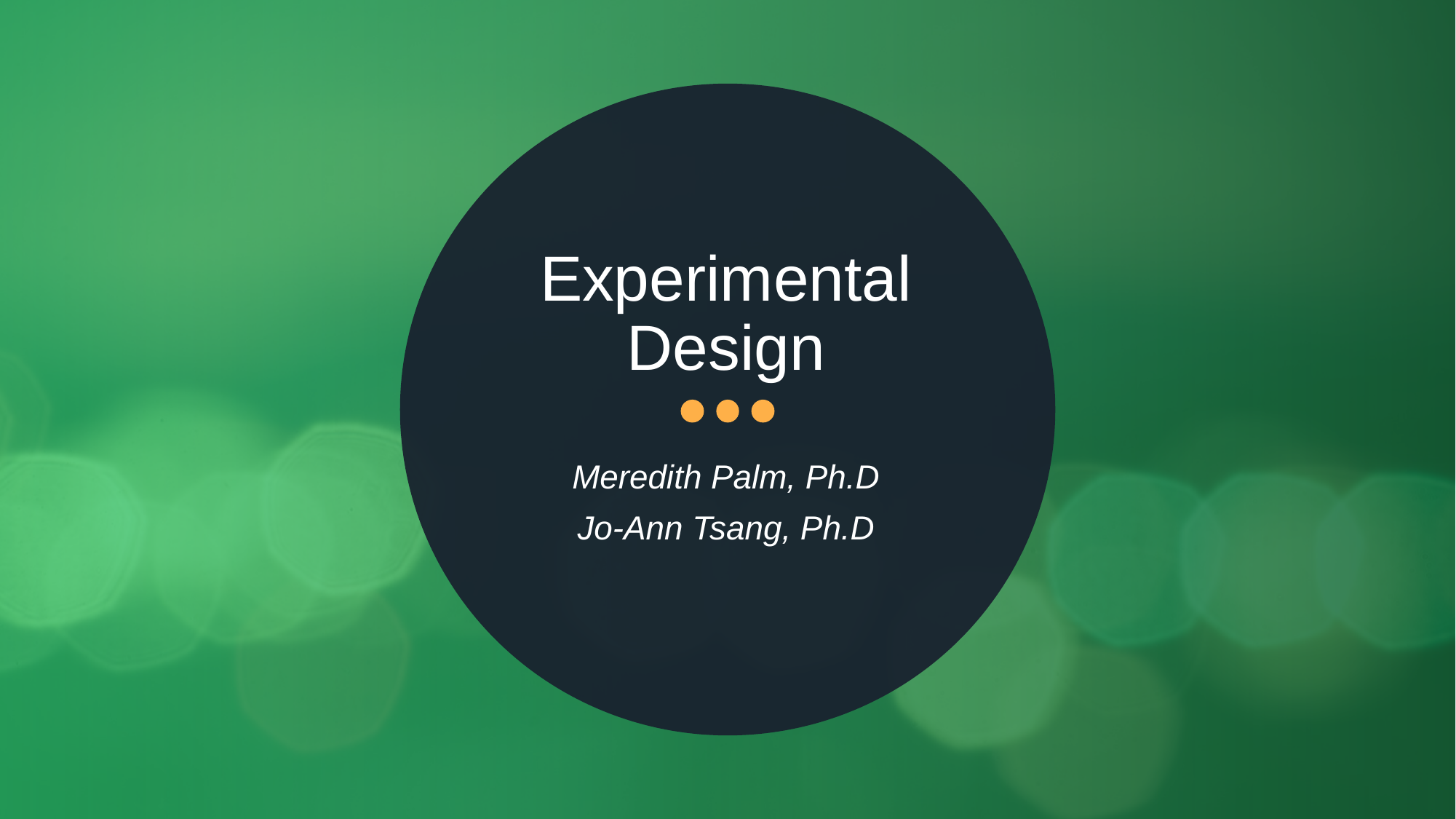

# Experimental Design
Meredith Palm, Ph.D
Jo-Ann Tsang, Ph.D